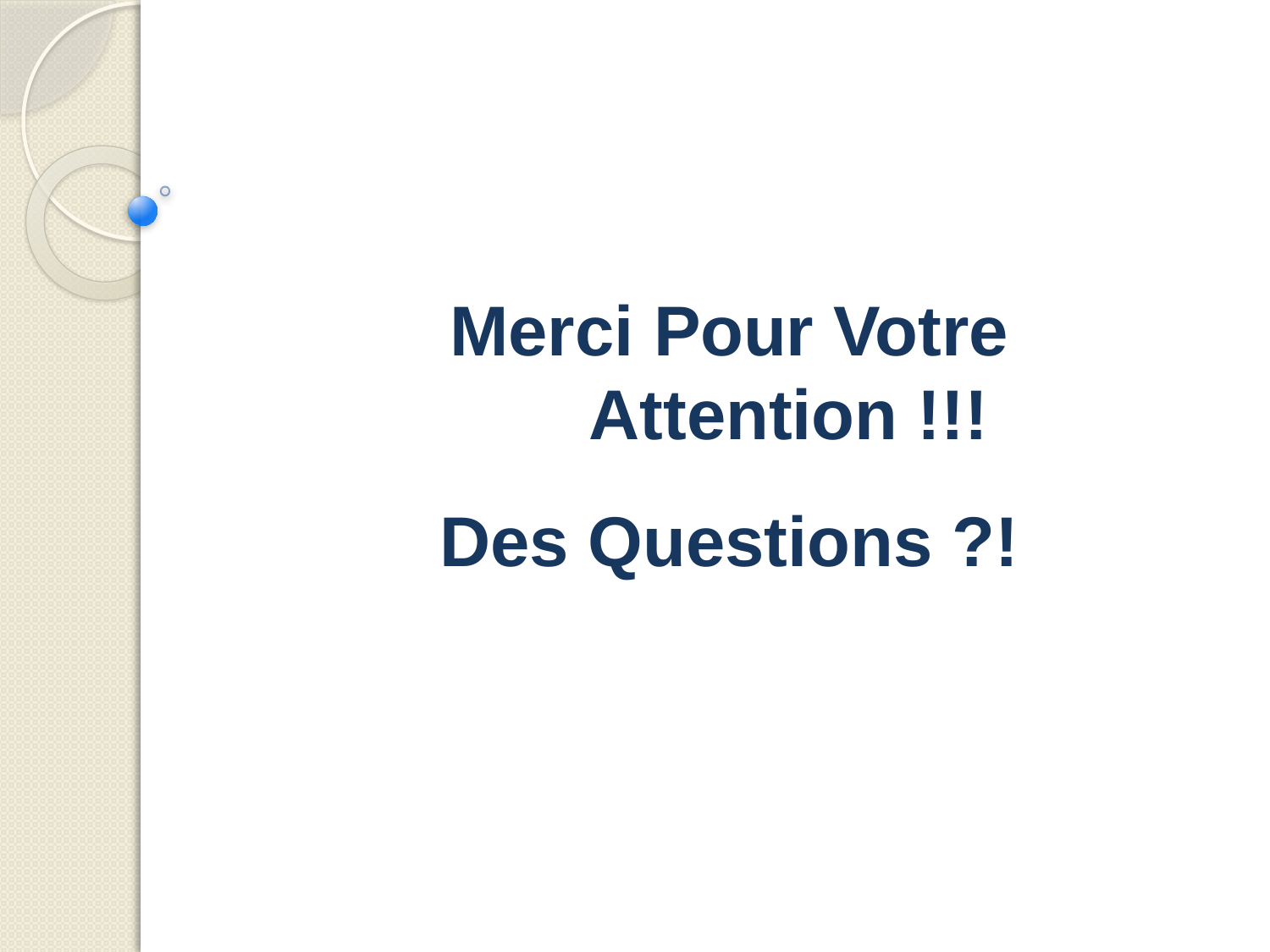

Merci Pour Votre Attention !!!
Des Questions ?!